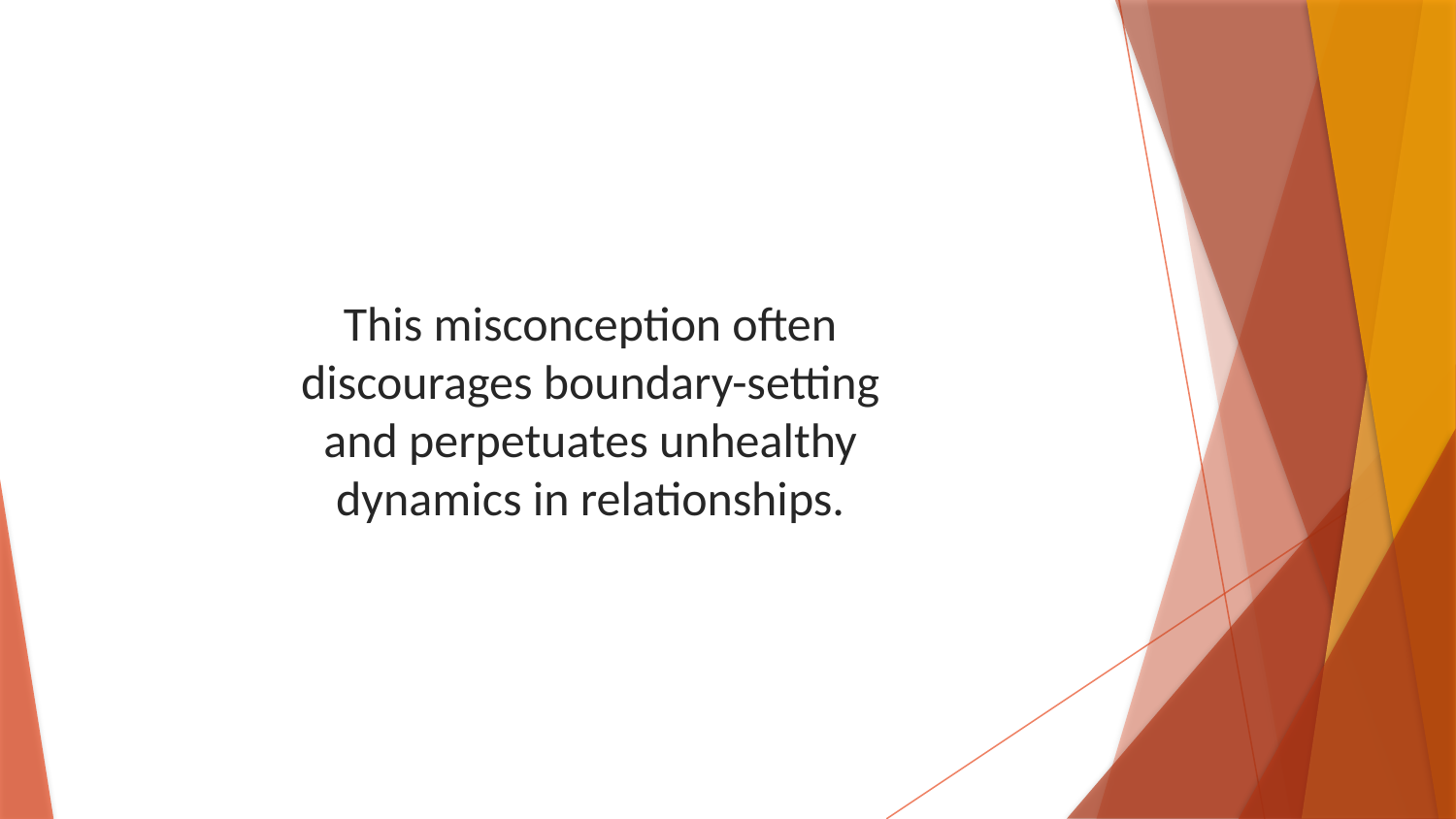

This misconception often discourages boundary-setting and perpetuates unhealthy dynamics in relationships.